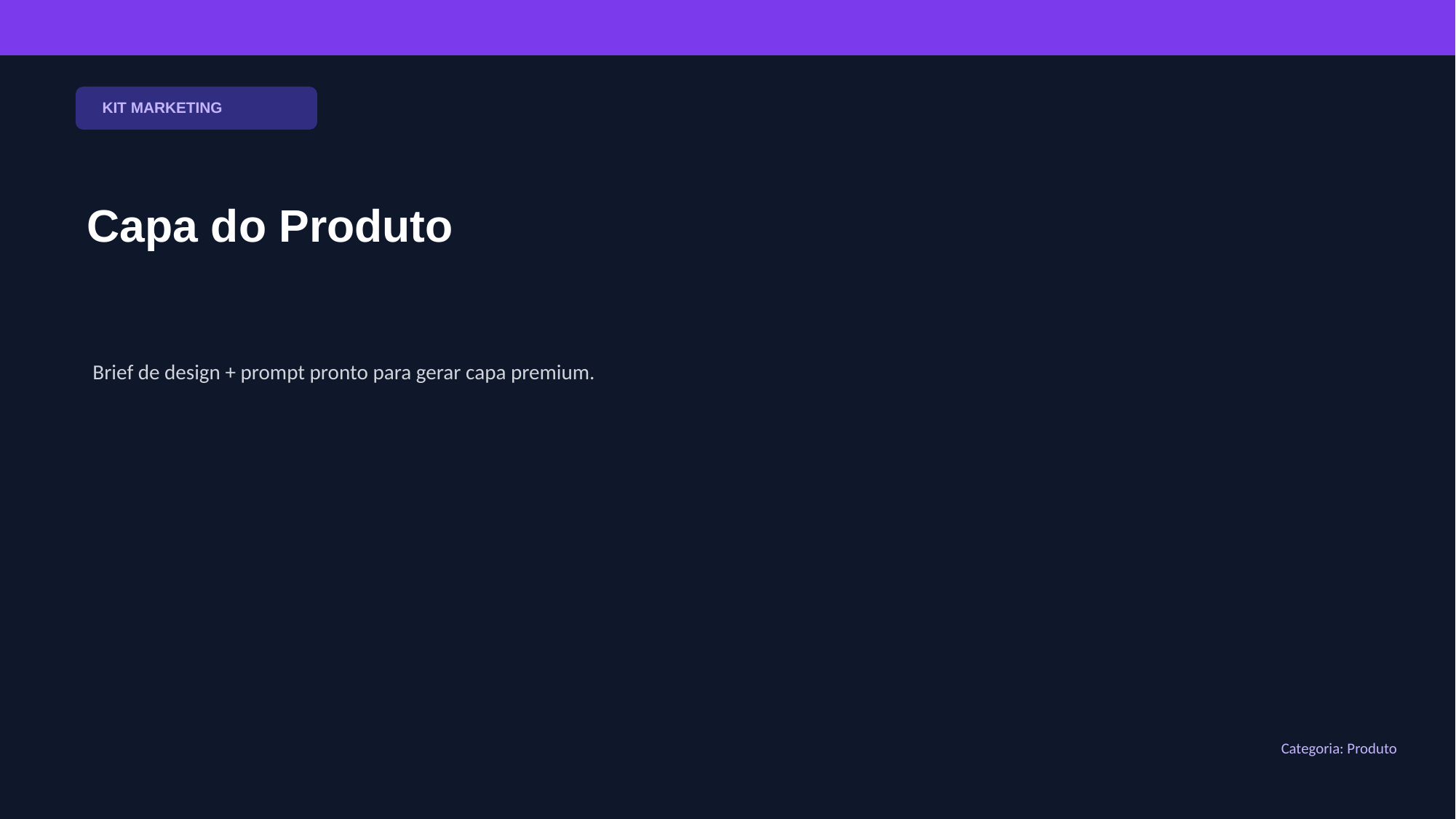

KIT MARKETING
Capa do Produto
Brief de design + prompt pronto para gerar capa premium.
Categoria: Produto